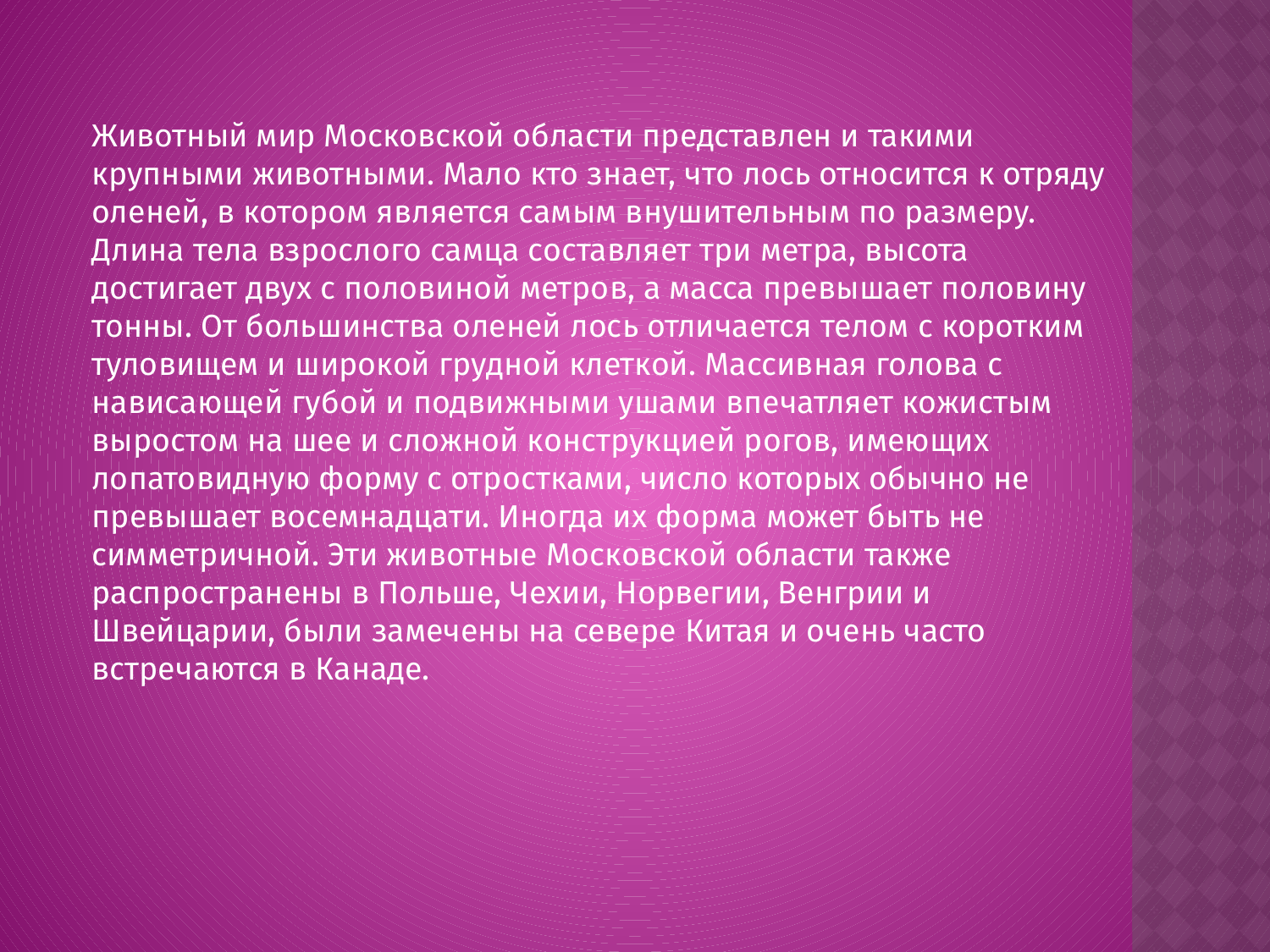

Животный мир Московской области представлен и такими крупными животными. Мало кто знает, что лось относится к отряду оленей, в котором является самым внушительным по размеру. Длина тела взрослого самца составляет три метра, высота достигает двух с половиной метров, а масса превышает половину тонны. От большинства оленей лось отличается телом с коротким туловищем и широкой грудной клеткой. Массивная голова с нависающей губой и подвижными ушами впечатляет кожистым выростом на шее и сложной конструкцией рогов, имеющих лопатовидную форму с отростками, число которых обычно не превышает восемнадцати. Иногда их форма может быть не симметричной. Эти животные Московской области также распространены в Польше, Чехии, Норвегии, Венгрии и Швейцарии, были замечены на севере Китая и очень часто встречаются в Канаде.